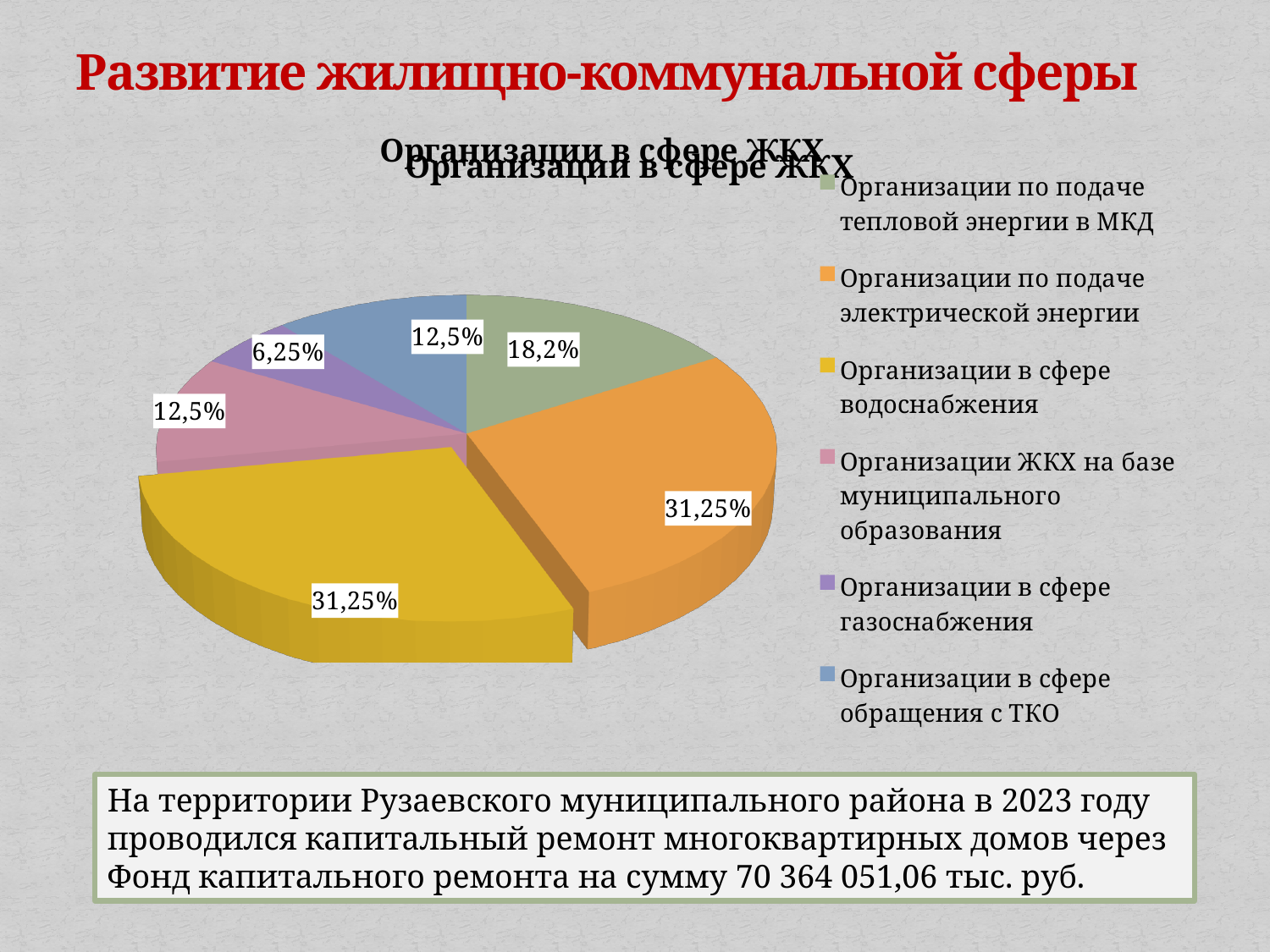

# Развитие жилищно-коммунальной сферы

[unsupported chart]

[unsupported chart]

На территории Рузаевского муниципального района в 2023 году проводился капитальный ремонт многоквартирных домов через Фонд капитального ремонта на сумму 70 364 051,06 тыс. руб.